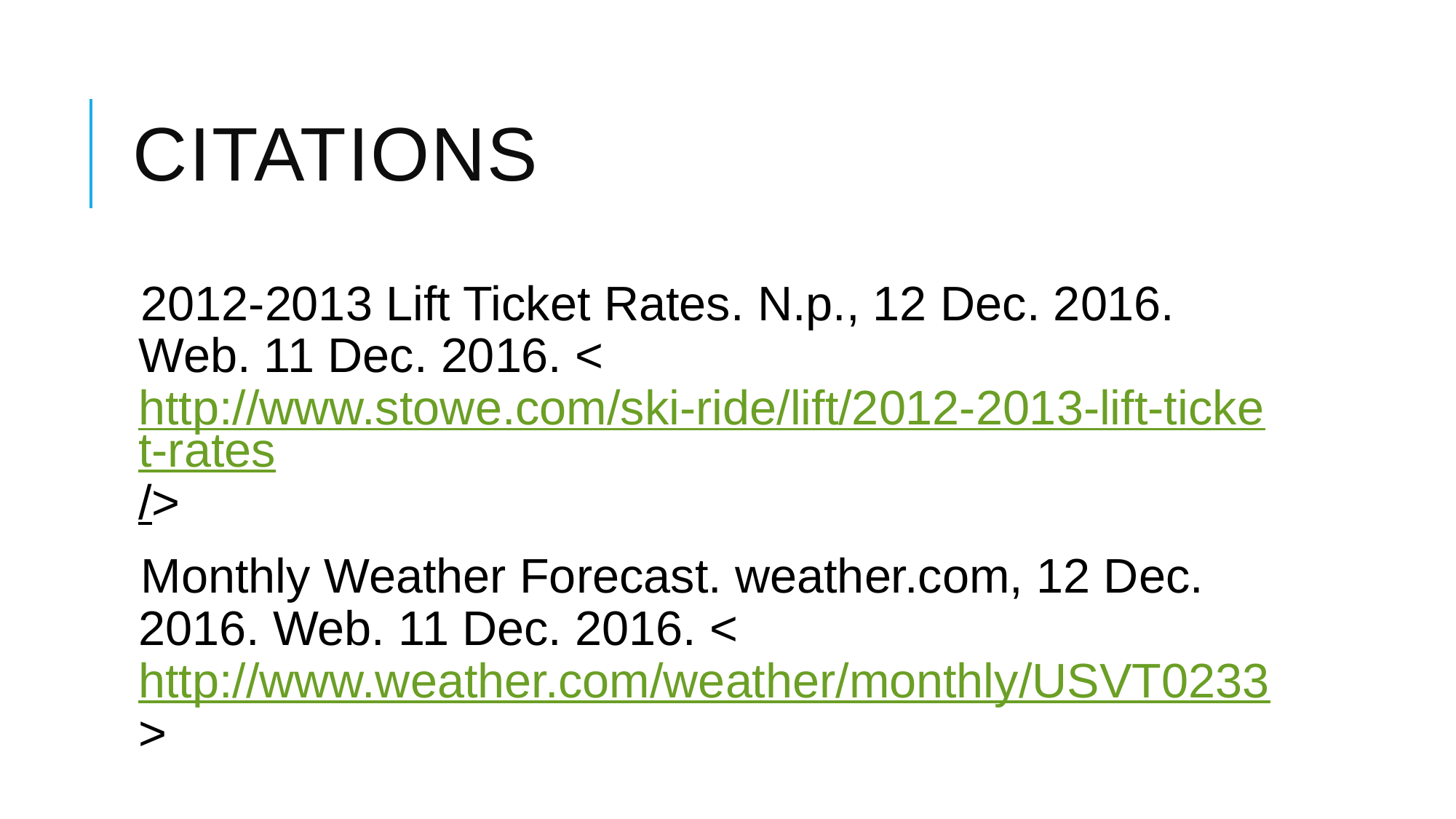

# Citations
2012-2013 Lift Ticket Rates. N.p., 12 Dec. 2016. Web. 11 Dec. 2016. <http://www.stowe.com/ski-ride/lift/2012-2013-lift-ticket-rates/>
Monthly Weather Forecast. weather.com, 12 Dec. 2016. Web. 11 Dec. 2016. <http://www.weather.com/weather/monthly/USVT0233>